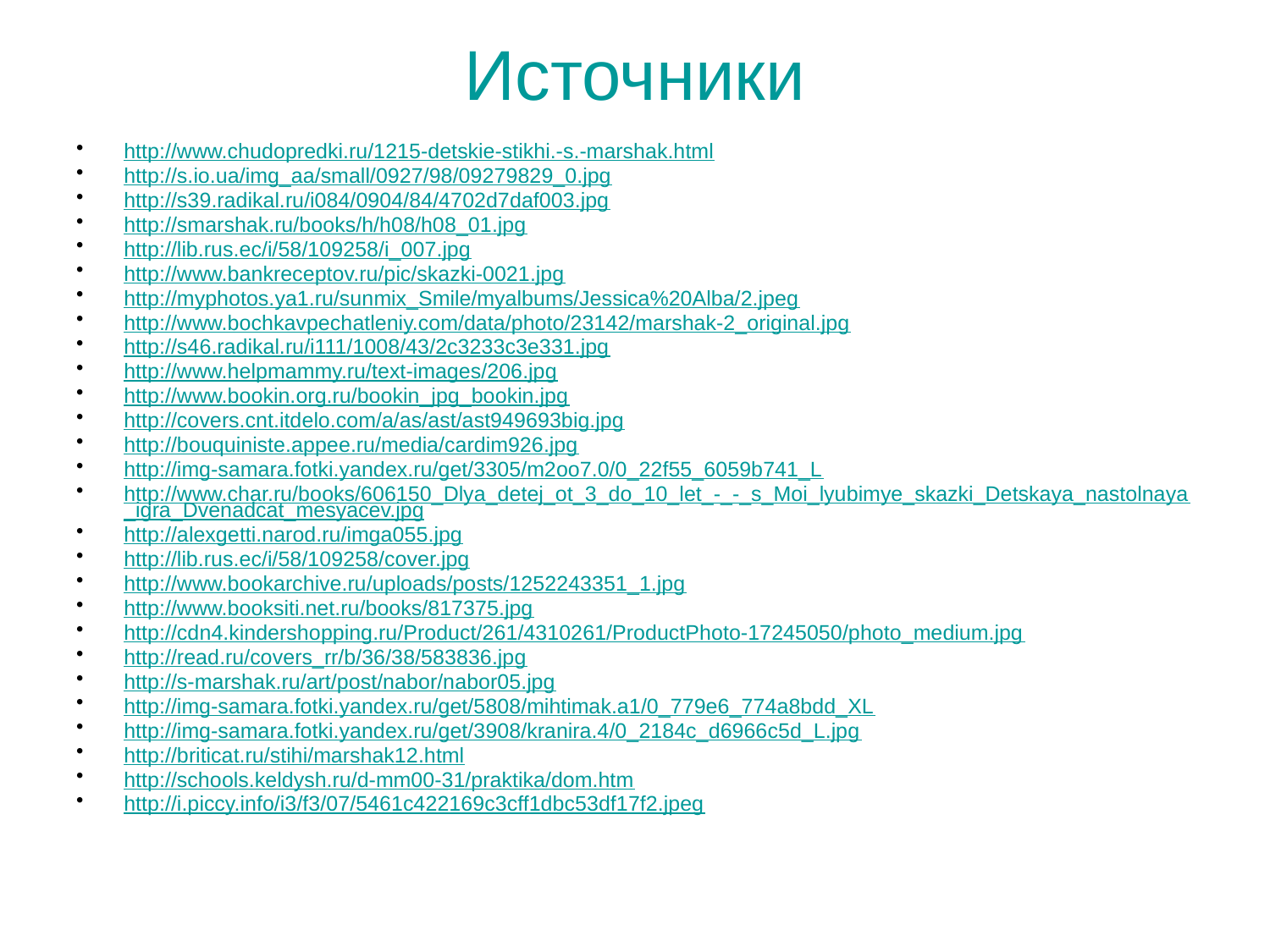

# Источники
http://www.chudopredki.ru/1215-detskie-stikhi.-s.-marshak.html
http://s.io.ua/img_aa/small/0927/98/09279829_0.jpg
http://s39.radikal.ru/i084/0904/84/4702d7daf003.jpg
http://smarshak.ru/books/h/h08/h08_01.jpg
http://lib.rus.ec/i/58/109258/i_007.jpg
http://www.bankreceptov.ru/pic/skazki-0021.jpg
http://myphotos.ya1.ru/sunmix_Smile/myalbums/Jessica%20Alba/2.jpeg
http://www.bochkavpechatleniy.com/data/photo/23142/marshak-2_original.jpg
http://s46.radikal.ru/i111/1008/43/2c3233c3e331.jpg
http://www.helpmammy.ru/text-images/206.jpg
http://www.bookin.org.ru/bookin_jpg_bookin.jpg
http://covers.cnt.itdelo.com/a/as/ast/ast949693big.jpg
http://bouquiniste.appee.ru/media/cardim926.jpg
http://img-samara.fotki.yandex.ru/get/3305/m2oo7.0/0_22f55_6059b741_L
http://www.char.ru/books/606150_Dlya_detej_ot_3_do_10_let_-_-_s_Moi_lyubimye_skazki_Detskaya_nastolnaya_igra_Dvenadcat_mesyacev.jpg
http://alexgetti.narod.ru/imga055.jpg
http://lib.rus.ec/i/58/109258/cover.jpg
http://www.bookarchive.ru/uploads/posts/1252243351_1.jpg
http://www.booksiti.net.ru/books/817375.jpg
http://cdn4.kindershopping.ru/Product/261/4310261/ProductPhoto-17245050/photo_medium.jpg
http://read.ru/covers_rr/b/36/38/583836.jpg
http://s-marshak.ru/art/post/nabor/nabor05.jpg
http://img-samara.fotki.yandex.ru/get/5808/mihtimak.a1/0_779e6_774a8bdd_XL
http://img-samara.fotki.yandex.ru/get/3908/kranira.4/0_2184c_d6966c5d_L.jpg
http://briticat.ru/stihi/marshak12.html
http://schools.keldysh.ru/d-mm00-31/praktika/dom.htm
http://i.piccy.info/i3/f3/07/5461c422169c3cff1dbc53df17f2.jpeg